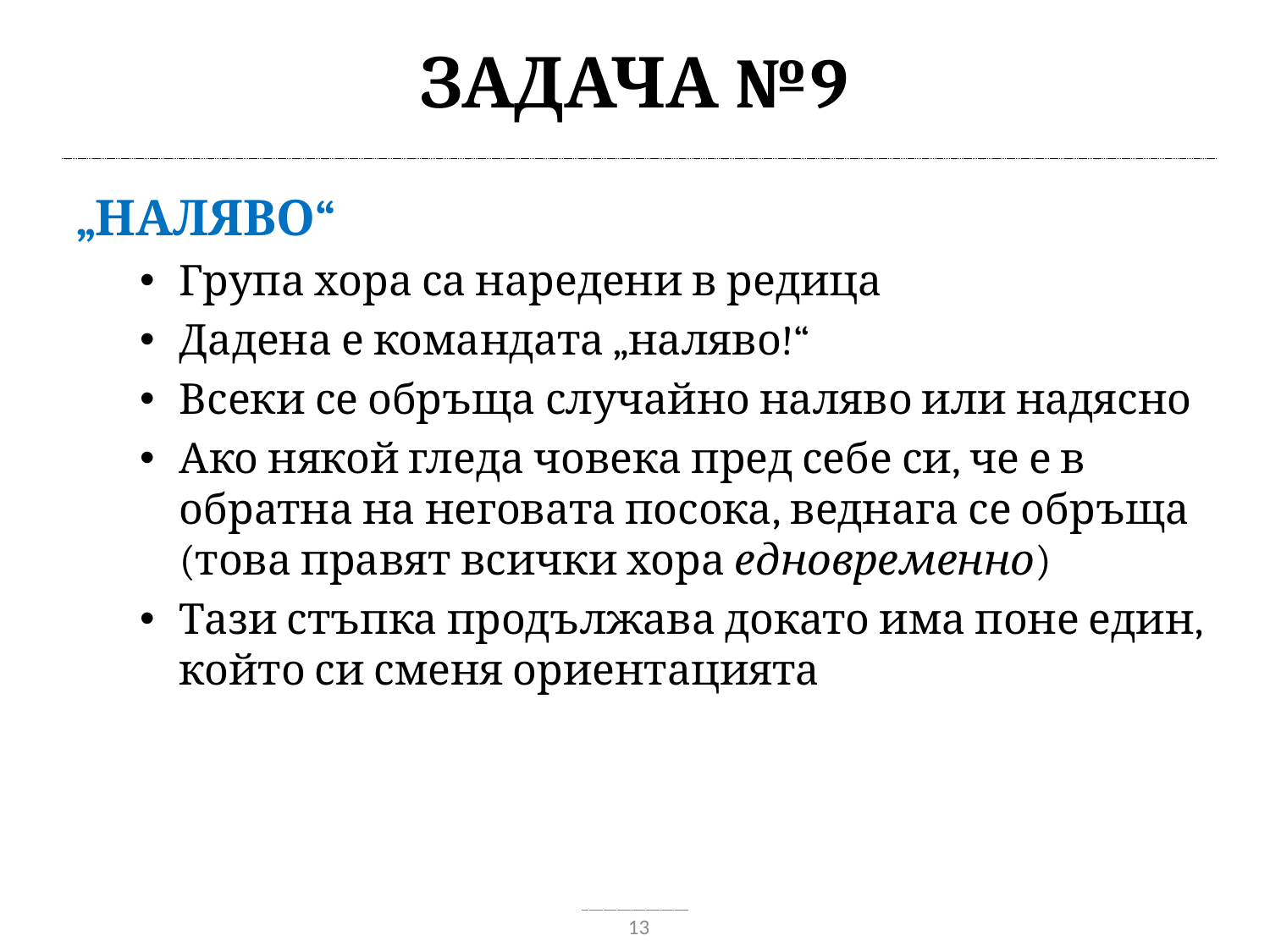

# Задача №9
„Наляво“
Група хора са наредени в редица
Дадена е командата „наляво!“
Всеки се обръща случайно наляво или надясно
Ако някой гледа човека пред себе си, че е в обратна на неговата посока, веднага се обръща (това правят всички хора едновременно)
Тази стъпка продължава докато има поне един, който си сменя ориентацията
13